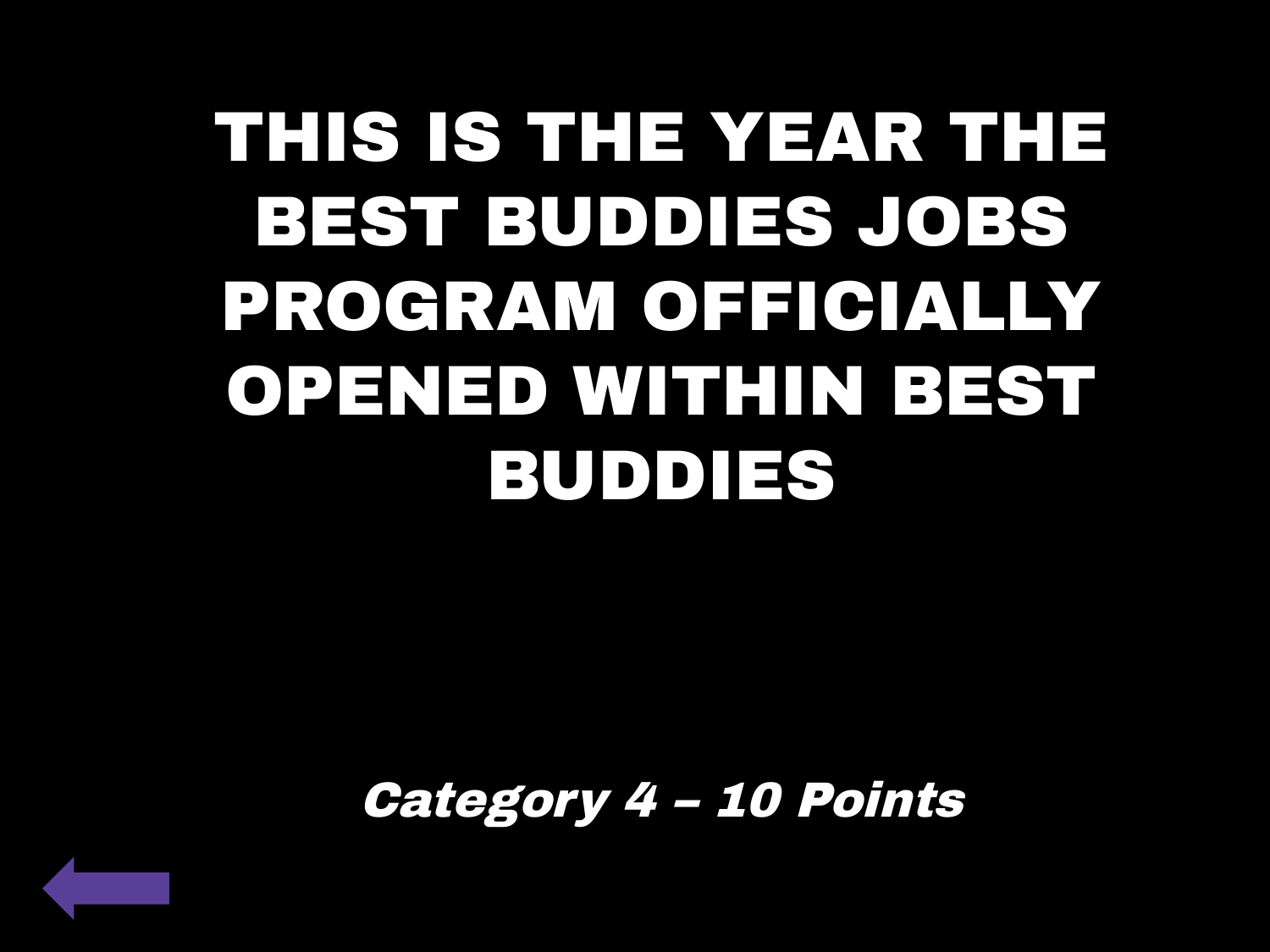

THIS IS THE YEAR THE BEST BUDDIES JOBS PROGRAM OFFICIALLY OPENED WITHIN BEST BUDDIES

Category 4 – 10 Points